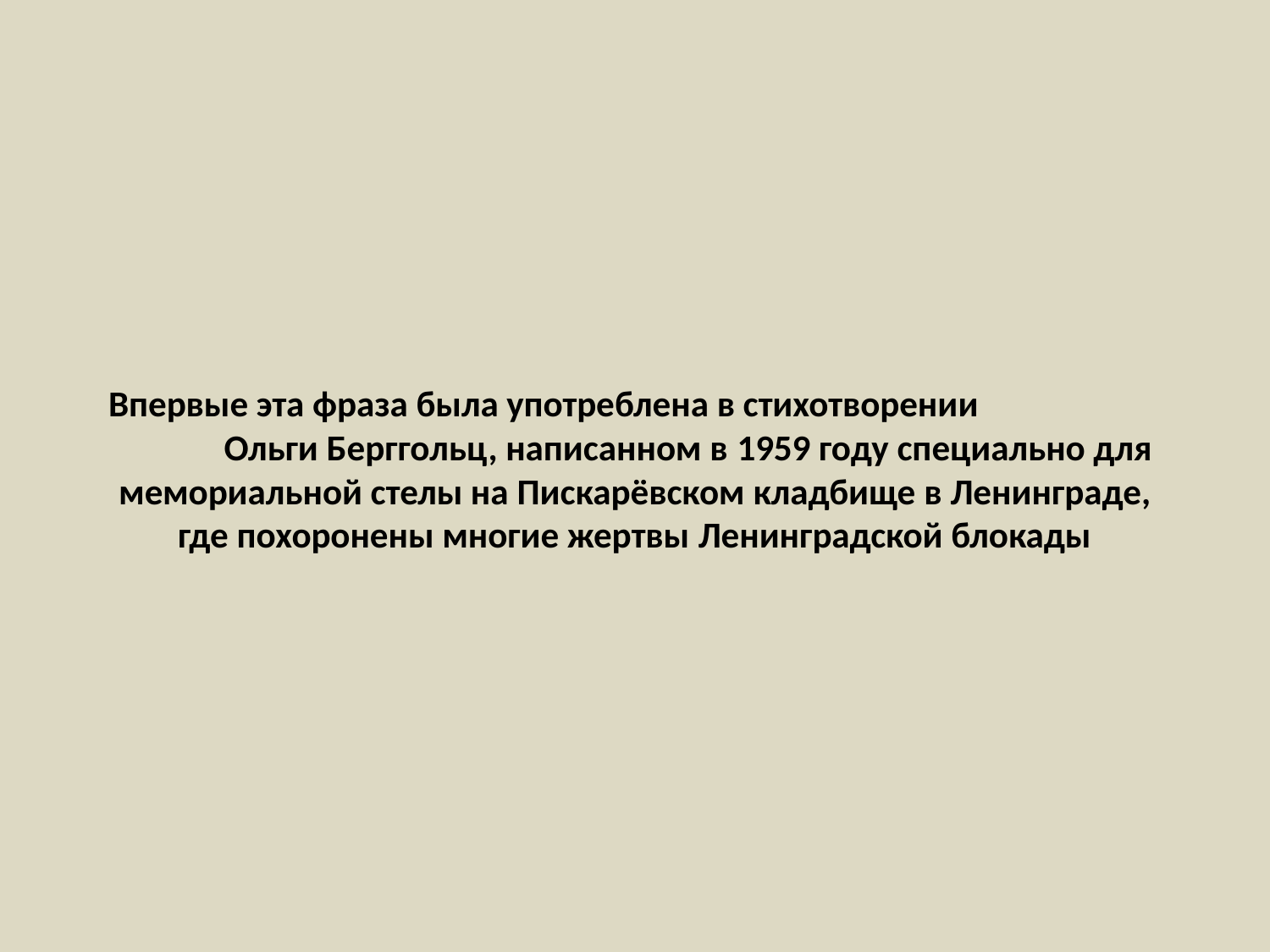

# Впервые эта фраза была употреблена в стихотворении                                    Ольги Берггольц, написанном в 1959 году специально для мемориальной стелы на Пискарёвском кладбище в Ленинграде, где похоронены многие жертвы Ленинградской блокады